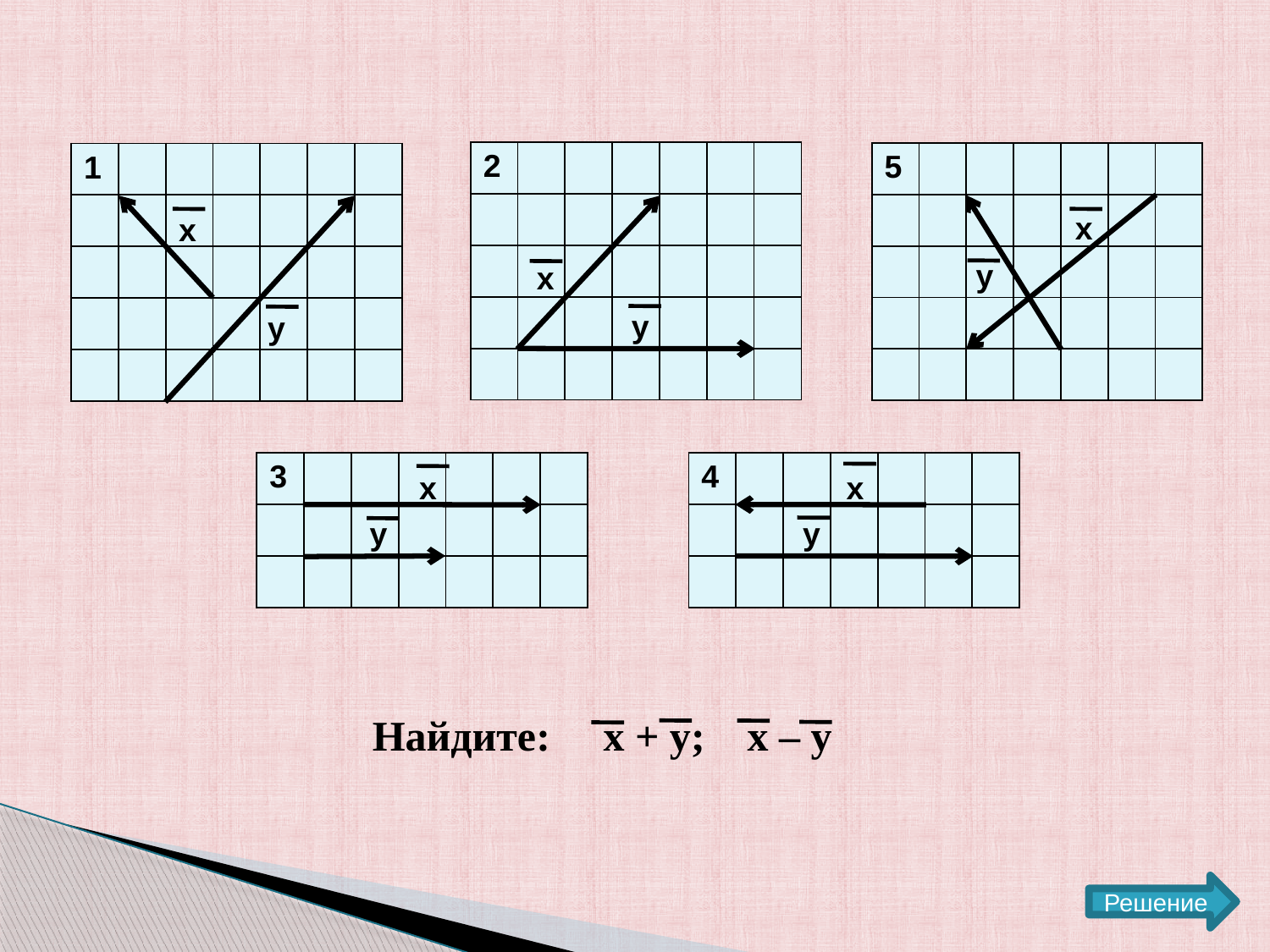

| 2 |  |  |  |  |  |  |
| --- | --- | --- | --- | --- | --- | --- |
|  |  |  |  |  |  |  |
|  |  |  |  |  |  |  |
|  |  |  |  |  |  |  |
|  |  |  |  |  |  |  |
| 5 |  |  |  |  |  |  |
| --- | --- | --- | --- | --- | --- | --- |
|  |  |  |  |  |  |  |
|  |  |  |  |  |  |  |
|  |  |  |  |  |  |  |
|  |  |  |  |  |  |  |
| 1 |  |  |  |  |  |  |
| --- | --- | --- | --- | --- | --- | --- |
|  |  |  |  |  |  |  |
|  |  |  |  |  |  |  |
|  |  |  |  |  |  |  |
|  |  |  |  |  |  |  |
x
x
y
x
y
y
| 4 |  |  |  |  |  |  |
| --- | --- | --- | --- | --- | --- | --- |
|  |  |  |  |  |  |  |
|  |  |  |  |  |  |  |
| 3 |  |  |  |  |  |  |
| --- | --- | --- | --- | --- | --- | --- |
|  |  |  |  |  |  |  |
|  |  |  |  |  |  |  |
x
x
y
y
Найдите:     x + y;    x – y
Решение